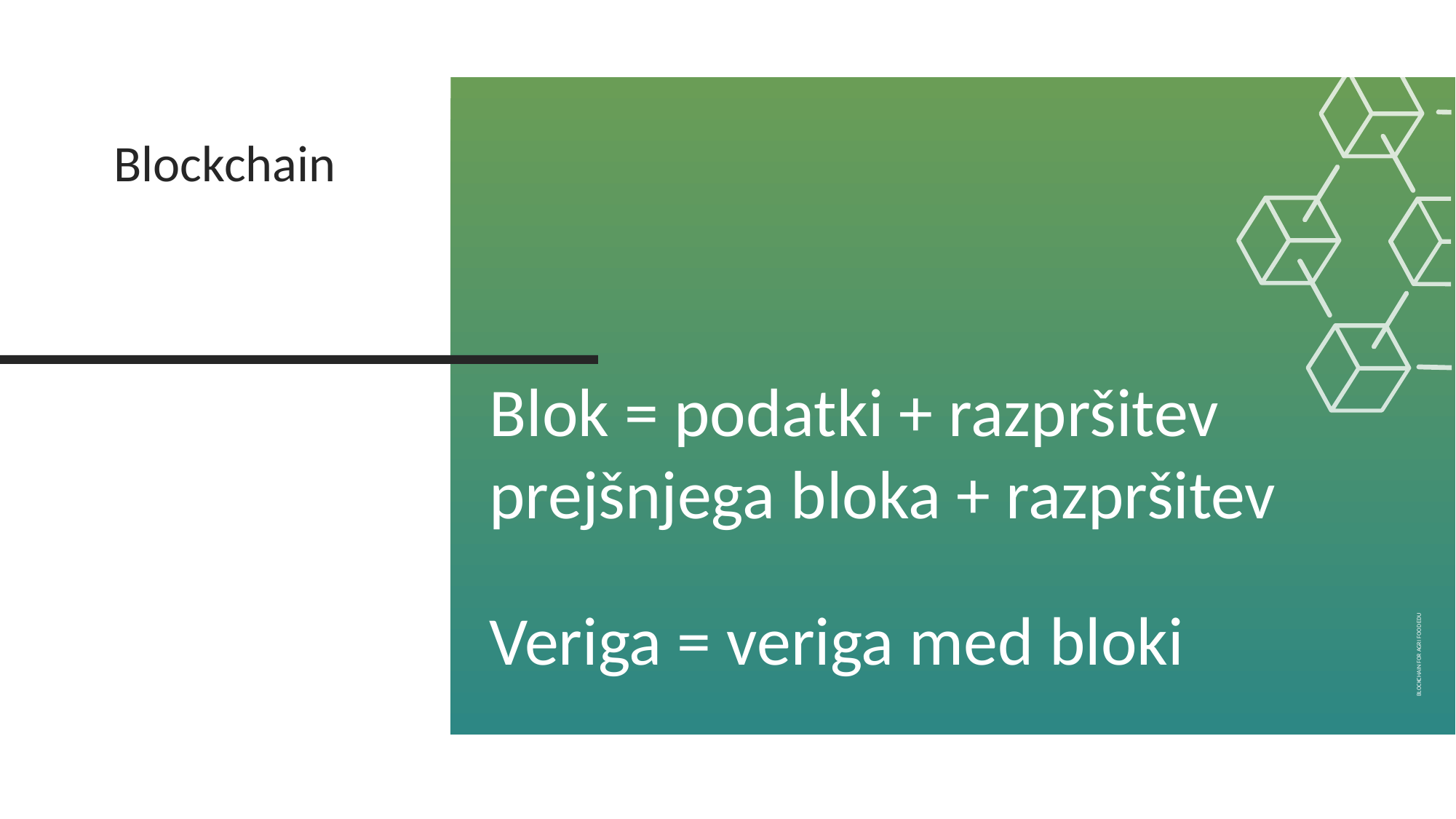

Blockchain
Blok = podatki + razpršitev prejšnjega bloka + razpršitev

Veriga = veriga med bloki